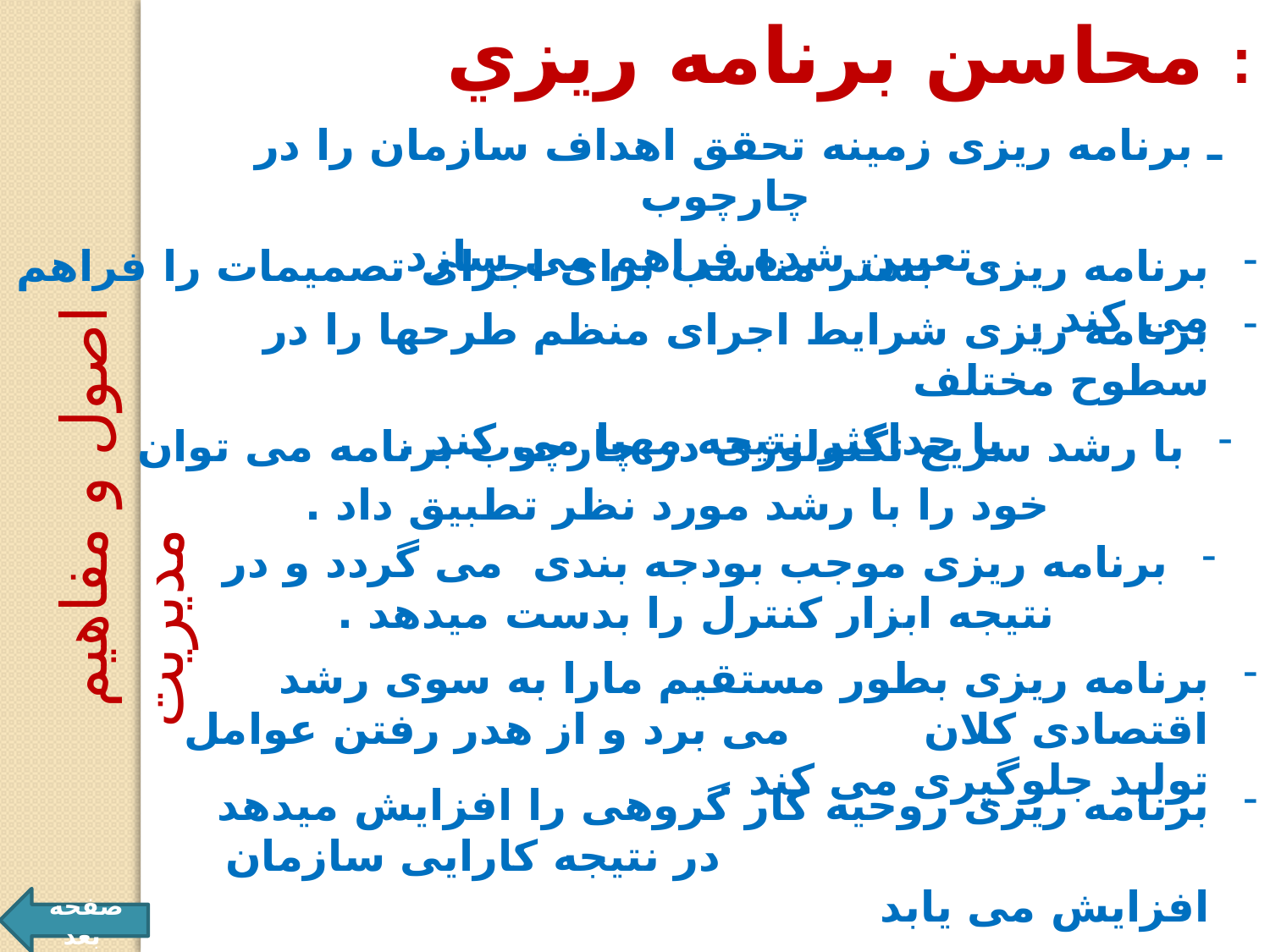

محاسن برنامه ريزي :

    ـ برنامه ریزی زمینه تحقق اهداف سازمان را در چارچوب
تعیین شده فراهم می سازد .
برنامه ریزی  بستر مناسب برای اجرای تصمیمات را فراهم می کند .
برنامه ریزی شرایط اجرای منظم طرحها را در سطوح مختلف
 با حداکثر نتیجه مهیا می کند .
اصول و مفاهيم  مديريت
با رشد سریع تکنولوژی در چارچوب برنامه می توان
خود را با رشد مورد نظر تطبیق داد .
برنامه ریزی موجب بودجه بندی  می گردد و در نتیجه ابزار کنترل را بدست میدهد .
برنامه ریزی بطور مستقیم مارا به سوی رشد اقتصادی کلان         می برد و از هدر رفتن عوامل تولید جلوگیری می کند .
برنامه ریزی روحیه کار گروهی را افزایش میدهد                                    در نتیجه کارایی سازمان افزایش می یابد
صفحه  بعد